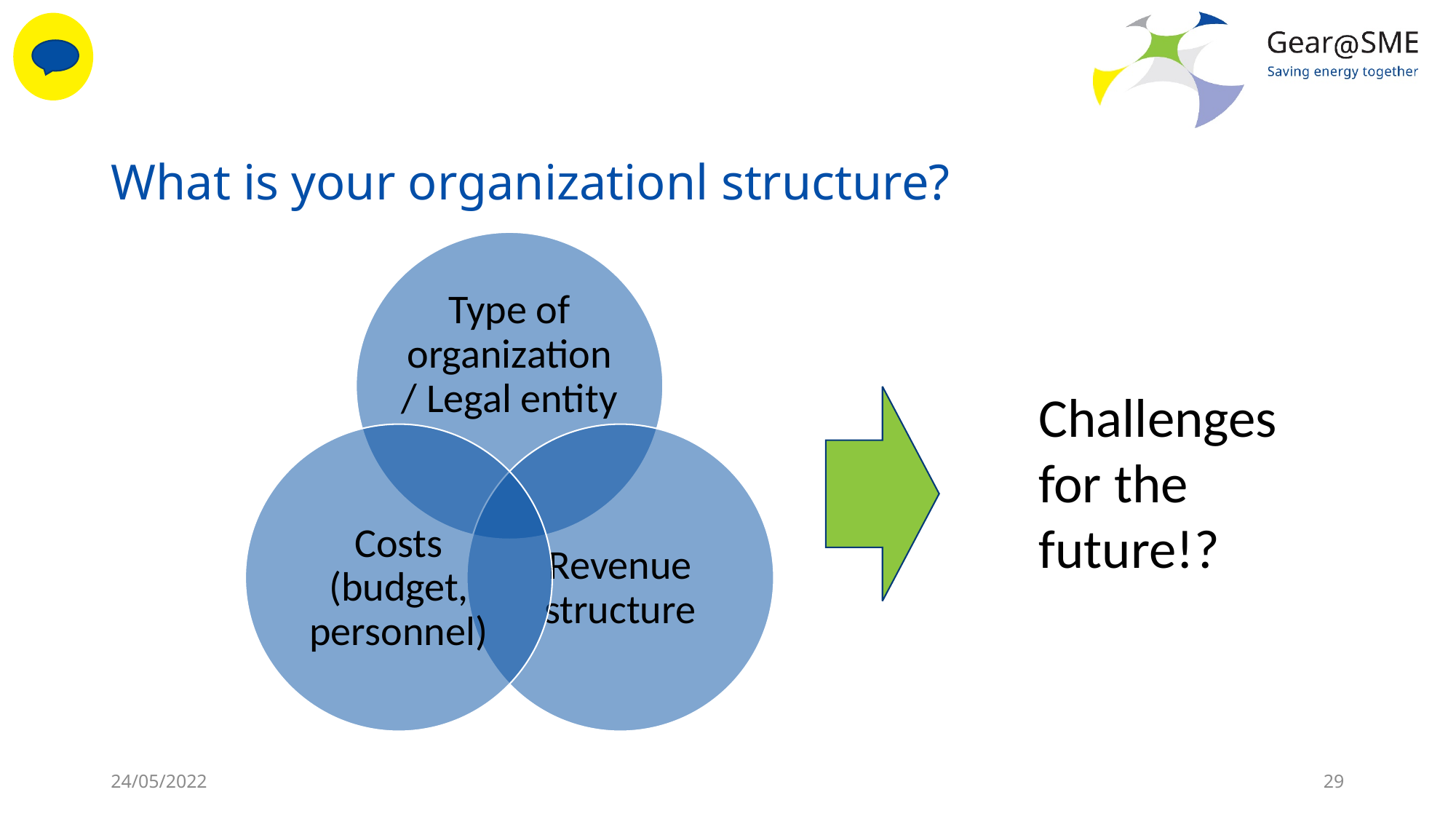

# What is your organizationl structure?
Type of organization/ Legal entity
Revenue structure
Costs (budget, personnel)
Challenges for the future!?

24/05/2022
29